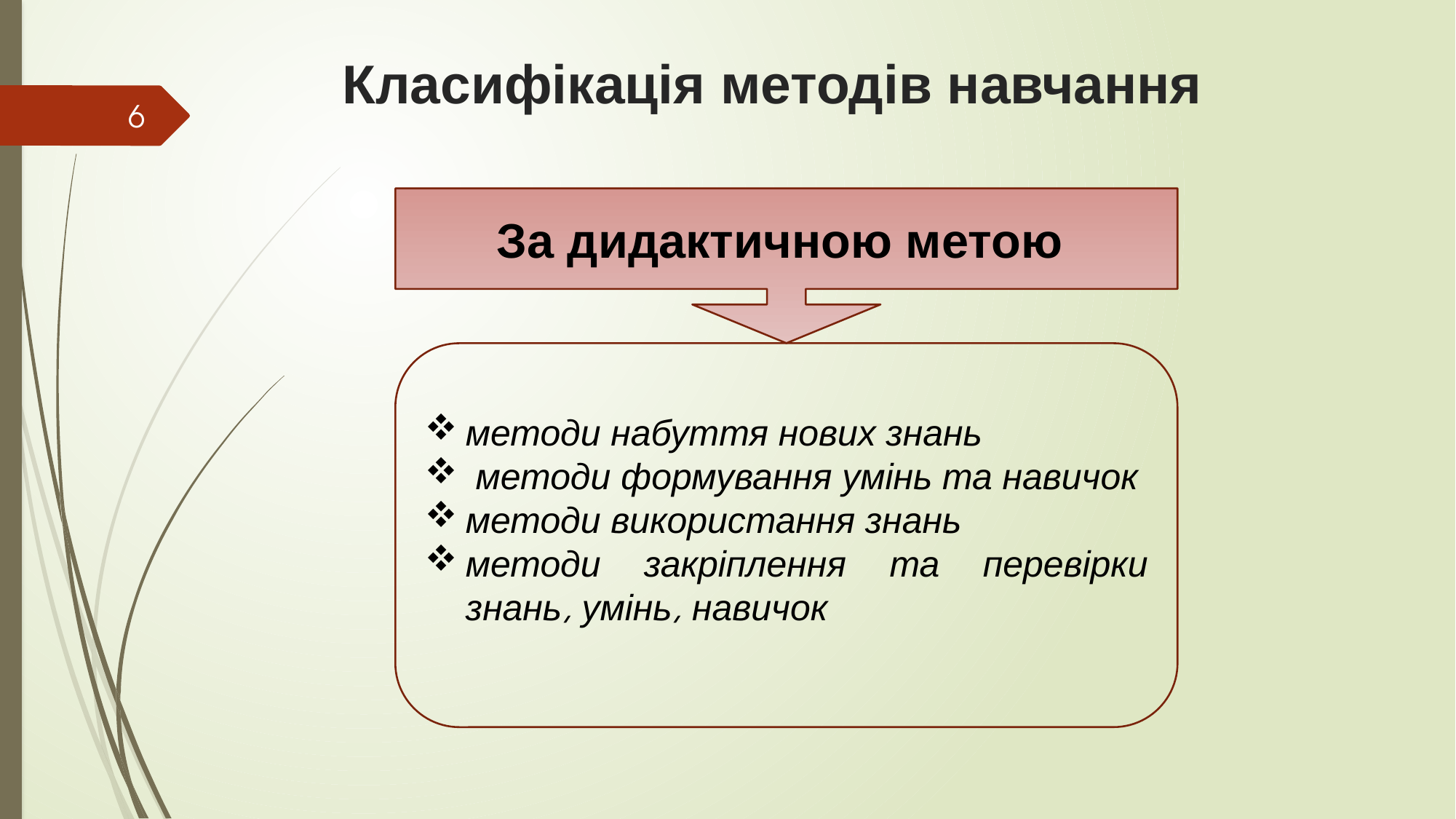

# Класифікація методів навчання
6
За дидактичною метою
методи набуття нових знань
 методи формування умінь та навичок
методи використання знань
методи закріплення та перевірки знань, умінь, навичок